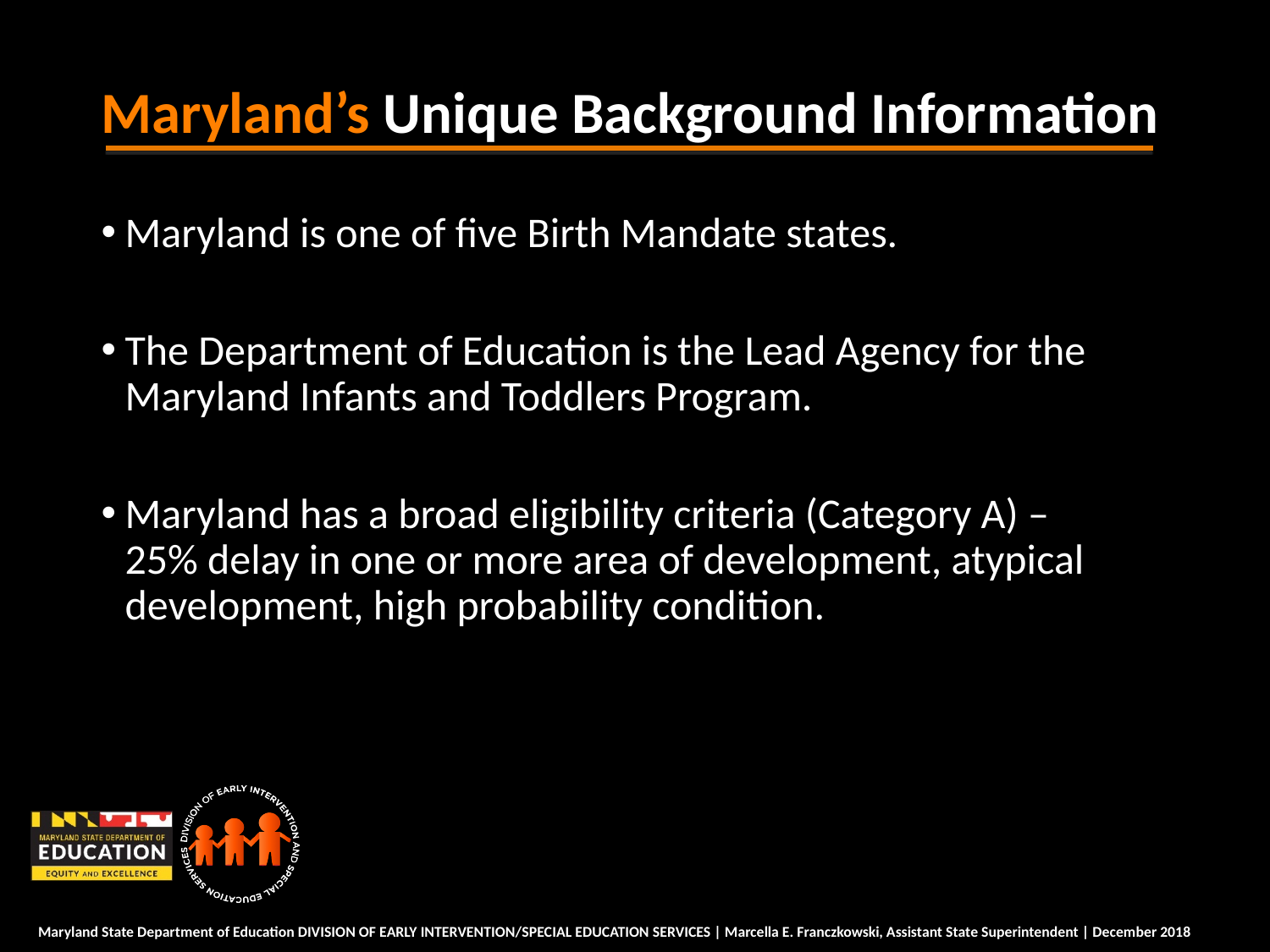

# Maryland’s Unique Background Information
Maryland is one of five Birth Mandate states.

The Department of Education is the Lead Agency for the Maryland Infants and Toddlers Program.

Maryland has a broad eligibility criteria (Category A) – 25% delay in one or more area of development, atypical development, high probability condition.

Maryland State Department of Education DIVISION OF EARLY INTERVENTION/SPECIAL EDUCATION SERVICES | Marcella E. Franczkowski, Assistant State Superintendent | December 2018